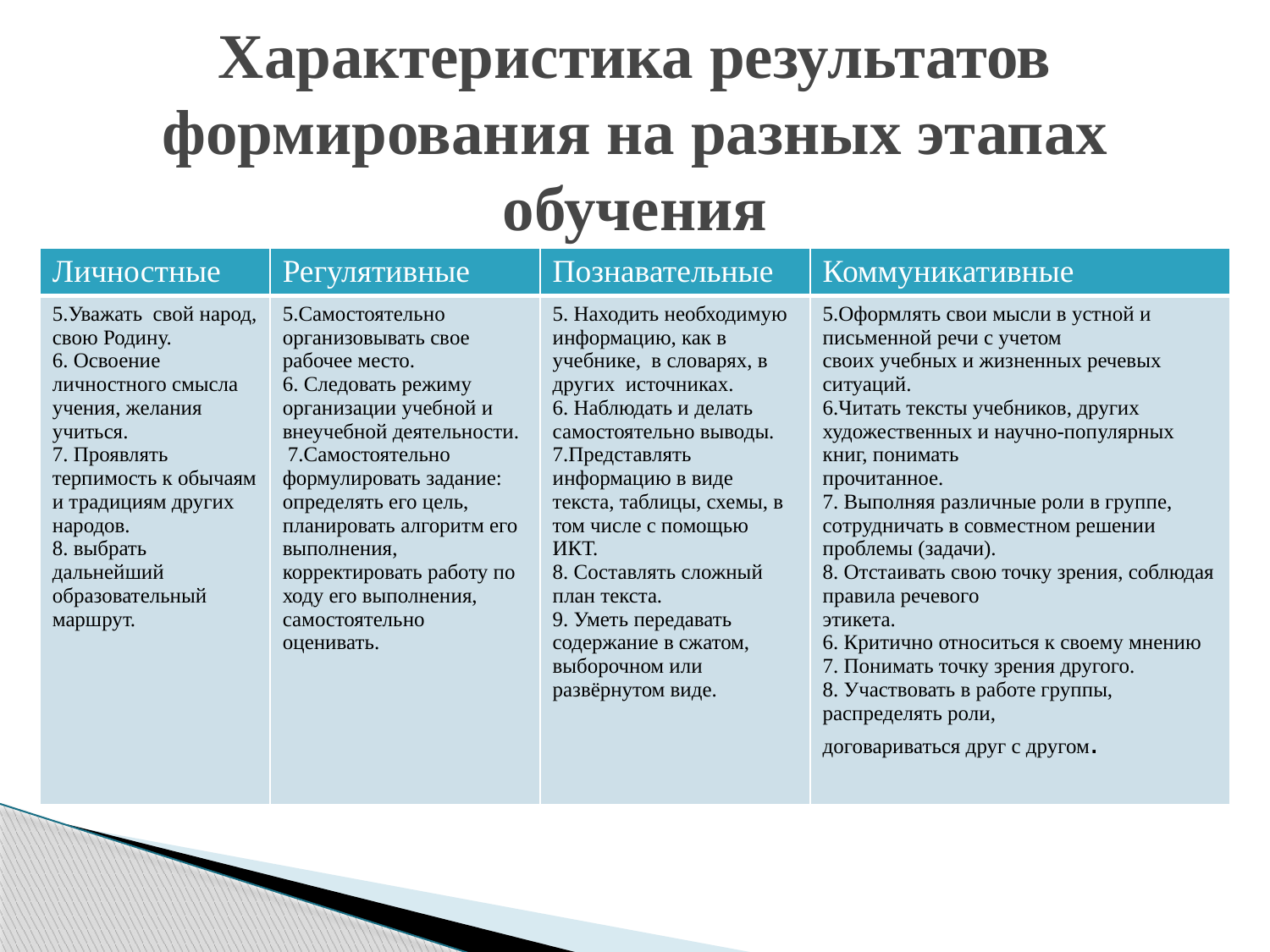

# Характеристика результатов формирования на разных этапах обучения
| Личностные | Регулятивные | Познавательные | Коммуникативные |
| --- | --- | --- | --- |
| 5.Уважать свой народ, свою Родину. 6. Освоение личностного смысла учения, желания учиться. 7. Проявлять терпимость к обычаям и традициям других народов. 8. выбрать дальнейший образовательный маршрут. | 5.Самостоятельно организовывать свое рабочее место. 6. Следовать режиму организации учебной и внеучебной деятельности. 7.Самостоятельно формулировать задание: определять его цель, планировать алгоритм его выполнения, корректировать работу по ходу его выполнения, самостоятельно оценивать. | 5. Находить необходимую информацию, как в учебнике, в словарях, в других источниках. 6. Наблюдать и делать самостоятельно выводы. 7.Представлять информацию в виде текста, таблицы, схемы, в том числе с помощью ИКТ. 8. Составлять сложный план текста. 9. Уметь передавать содержание в сжатом, выборочном или развёрнутом виде. | 5.Оформлять свои мысли в устной и письменной речи с учетом своих учебных и жизненных речевых ситуаций. 6.Читать тексты учебников, других художественных и научно-популярных книг, понимать прочитанное. 7. Выполняя различные роли в группе, сотрудничать в совместном решении проблемы (задачи). 8. Отстаивать свою точку зрения, соблюдая правила речевого этикета. 6. Критично относиться к своему мнению 7. Понимать точку зрения другого. 8. Участвовать в работе группы, распределять роли, договариваться друг с другом. |